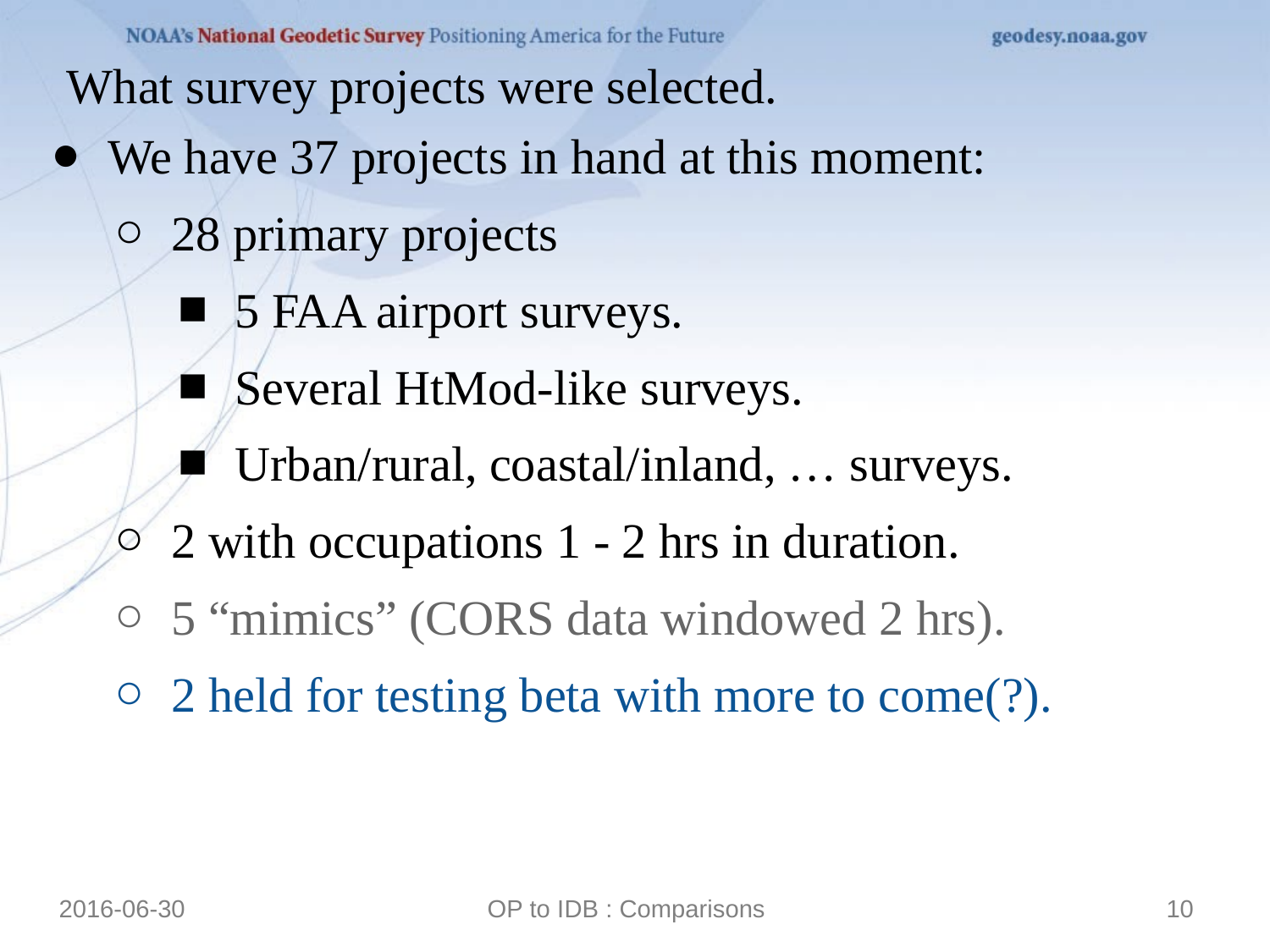

What survey projects were selected.
We have 37 projects in hand at this moment:
28 primary projects
5 FAA airport surveys.
Several HtMod-like surveys.
Urban/rural, coastal/inland, … surveys.
2 with occupations 1 - 2 hrs in duration.
5 “mimics” (CORS data windowed 2 hrs).
2 held for testing beta with more to come(?).
2016-06-30
OP to IDB : Comparisons
10